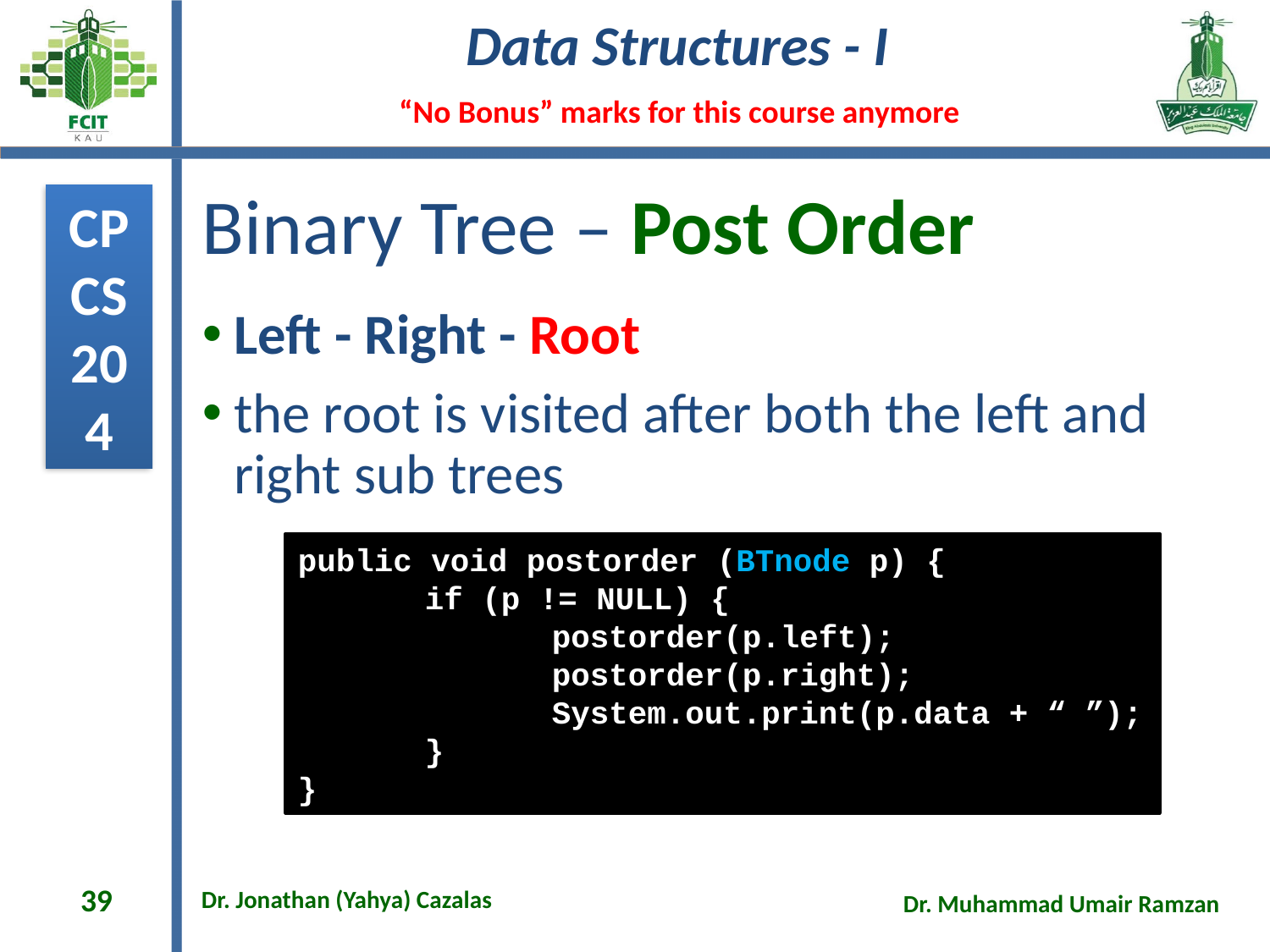

# Binary Tree – Post Order
Left - Right - Root
the root is visited after both the left and right sub trees
public void postorder (BTnode p) {
	if (p != NULL) {
		postorder(p.left);
		postorder(p.right);
		System.out.print(p.data + “ ”);
	}
}
39